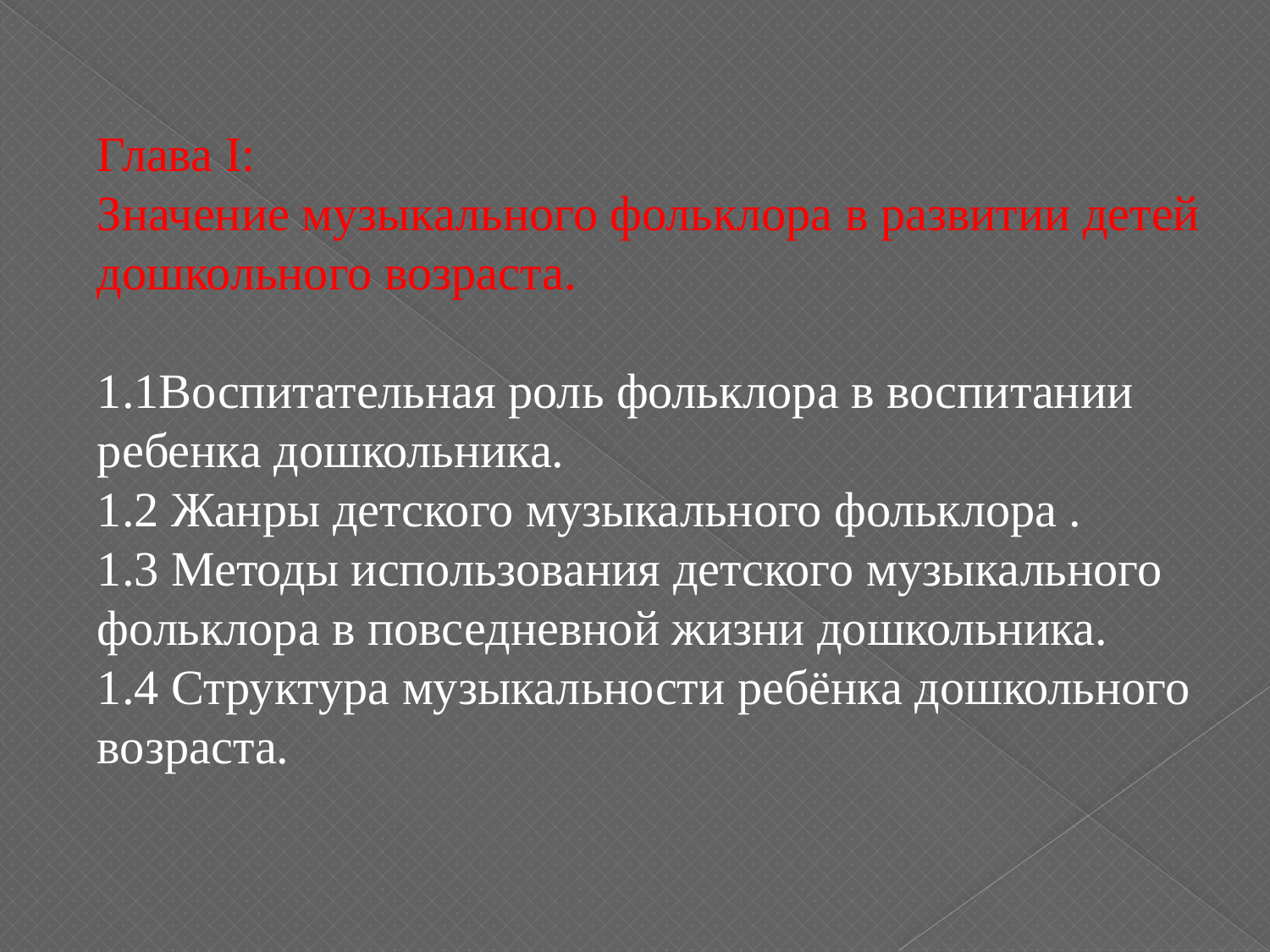

Глава I:
Значение музыкального фольклора в развитии детей дошкольного возраста.

1.1Воспитательная роль фольклора в воспитании ребенка дошкольника.
1.2 Жанры детского музыкального фольклора .
1.3 Методы использования детского музыкального фольклора в повседневной жизни дошкольника.
1.4 Структура музыкальности ребёнка дошкольного возраста.